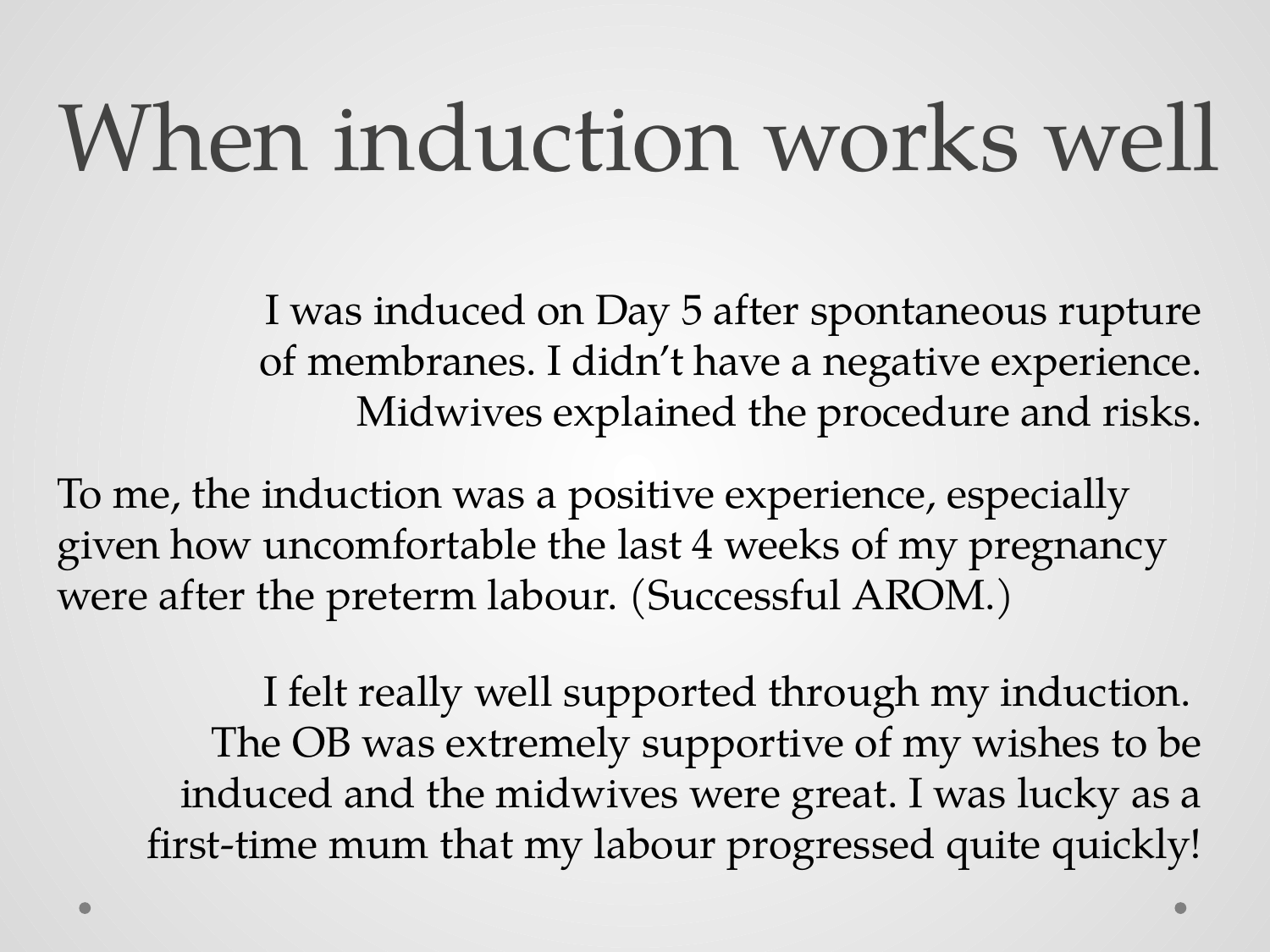

# When induction works well
I was induced on Day 5 after spontaneous rupture of membranes. I didn’t have a negative experience. Midwives explained the procedure and risks.
To me, the induction was a positive experience, especially given how uncomfortable the last 4 weeks of my pregnancy were after the preterm labour. (Successful AROM.)
I felt really well supported through my induction.
The OB was extremely supportive of my wishes to be induced and the midwives were great. I was lucky as a first-time mum that my labour progressed quite quickly!